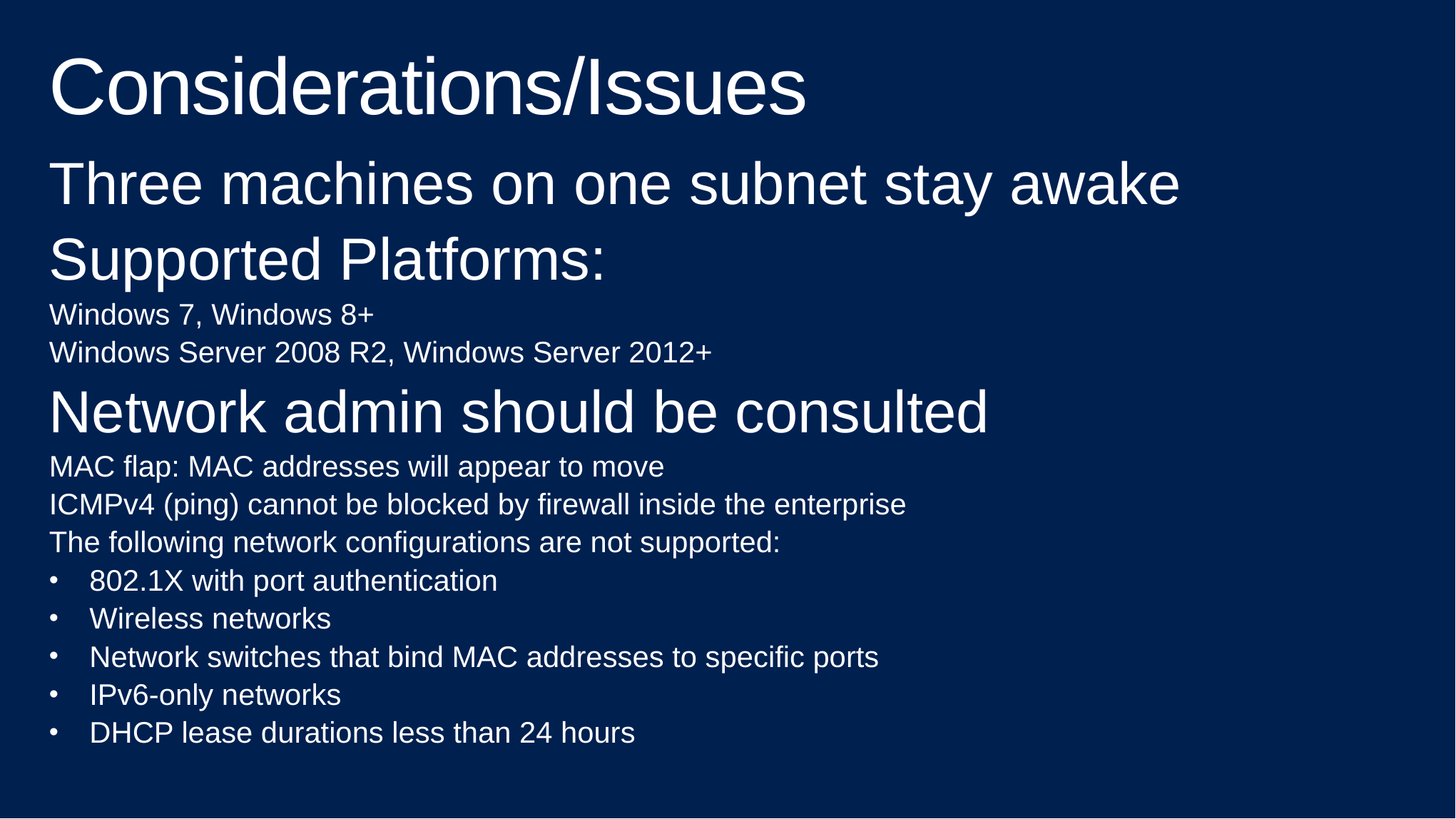

# Considerations/Issues
Three machines on one subnet stay awake
Supported Platforms:
Windows 7, Windows 8+
Windows Server 2008 R2, Windows Server 2012+
Network admin should be consulted
MAC flap: MAC addresses will appear to move
ICMPv4 (ping) cannot be blocked by firewall inside the enterprise
The following network configurations are not supported:
802.1X with port authentication
Wireless networks
Network switches that bind MAC addresses to specific ports
IPv6-only networks
DHCP lease durations less than 24 hours